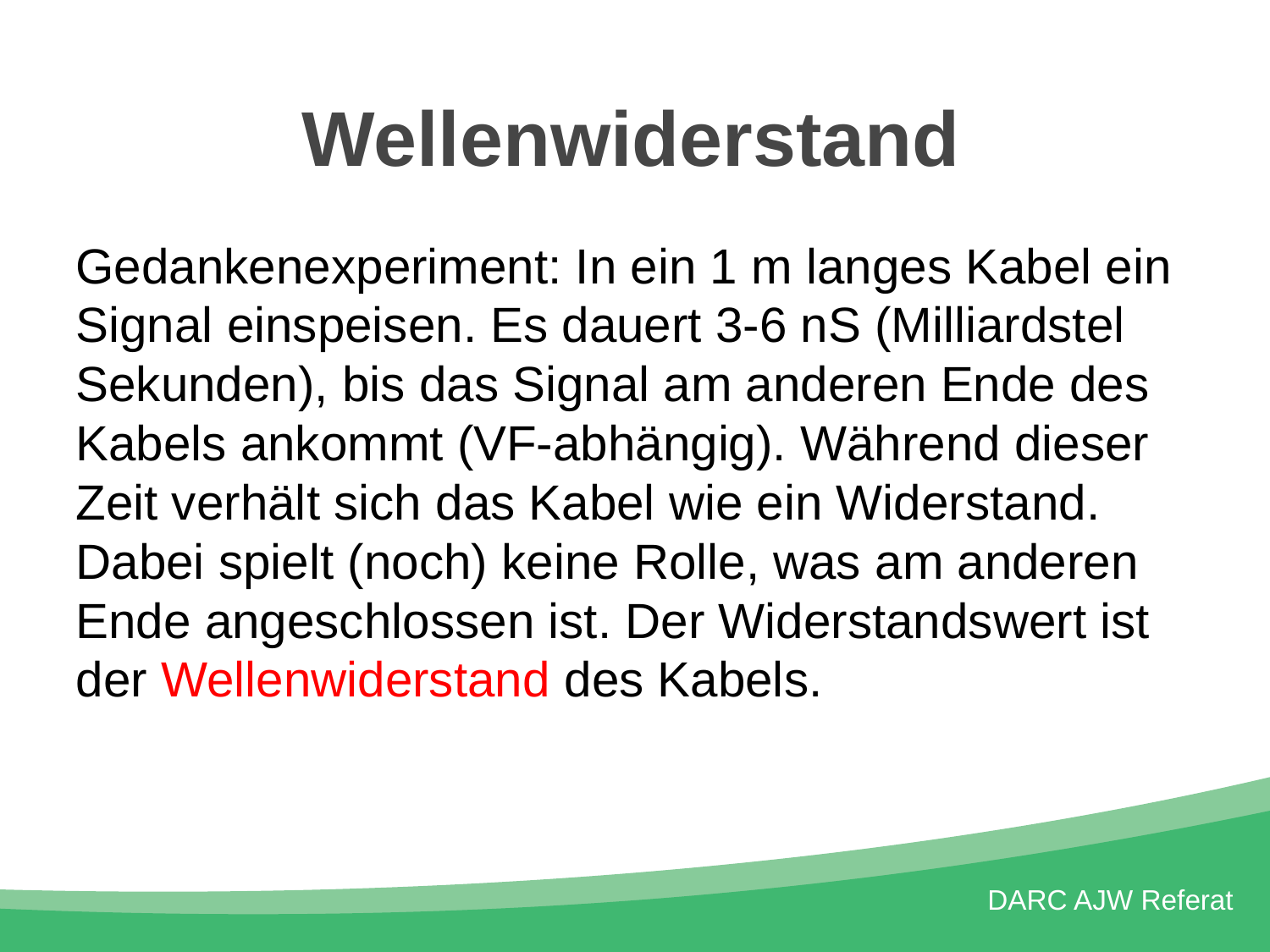

Wellenwiderstand
Gedankenexperiment: In ein 1 m langes Kabel ein Signal einspeisen. Es dauert 3-6 nS (Milliardstel Sekunden), bis das Signal am anderen Ende des Kabels ankommt (VF-abhängig). Während dieser Zeit verhält sich das Kabel wie ein Widerstand. Dabei spielt (noch) keine Rolle, was am anderen Ende angeschlossen ist. Der Widerstandswert ist der Wellenwiderstand des Kabels.